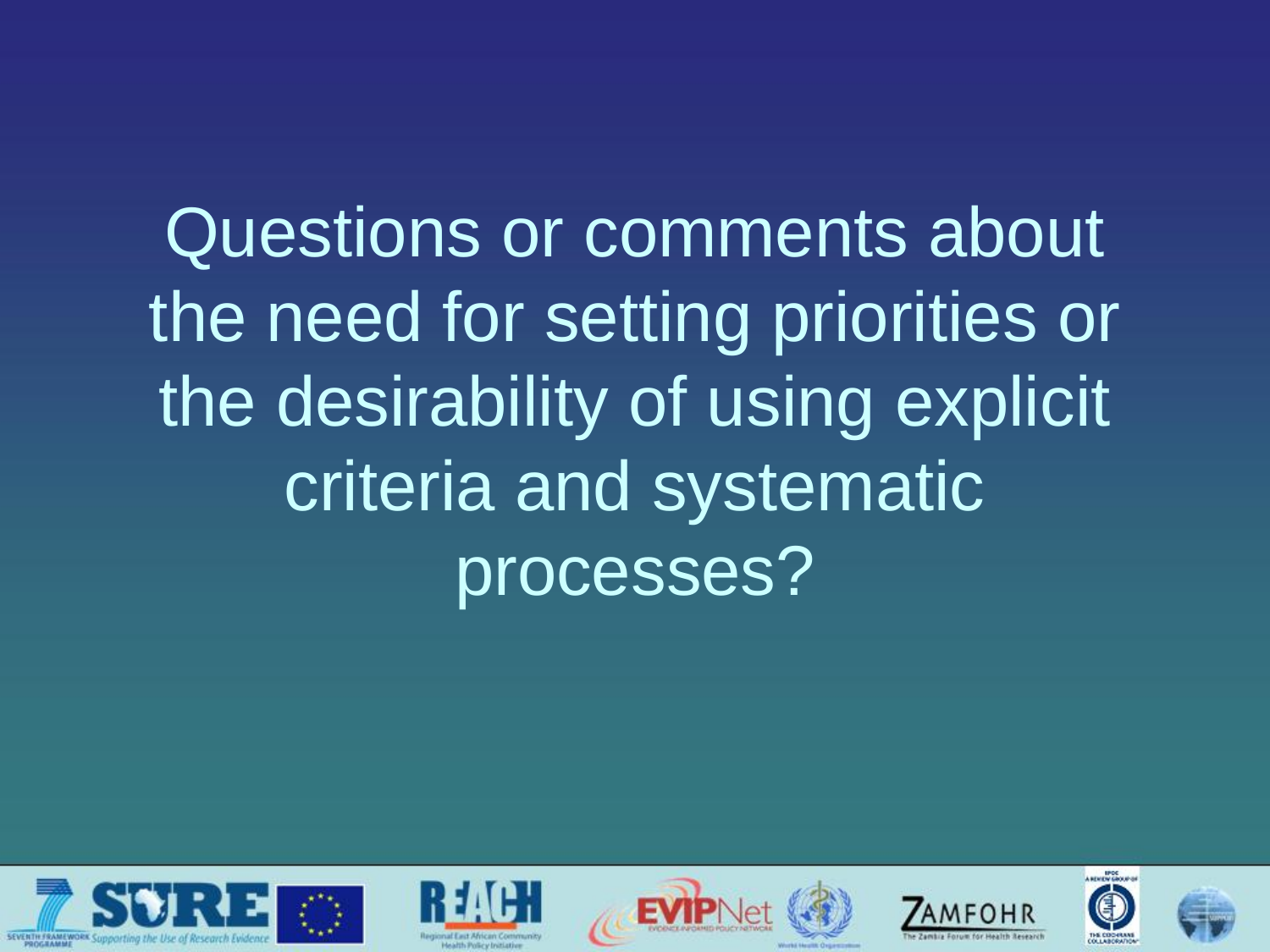

# Questions or comments about the need for setting priorities or the desirability of using explicit criteria and systematic processes?